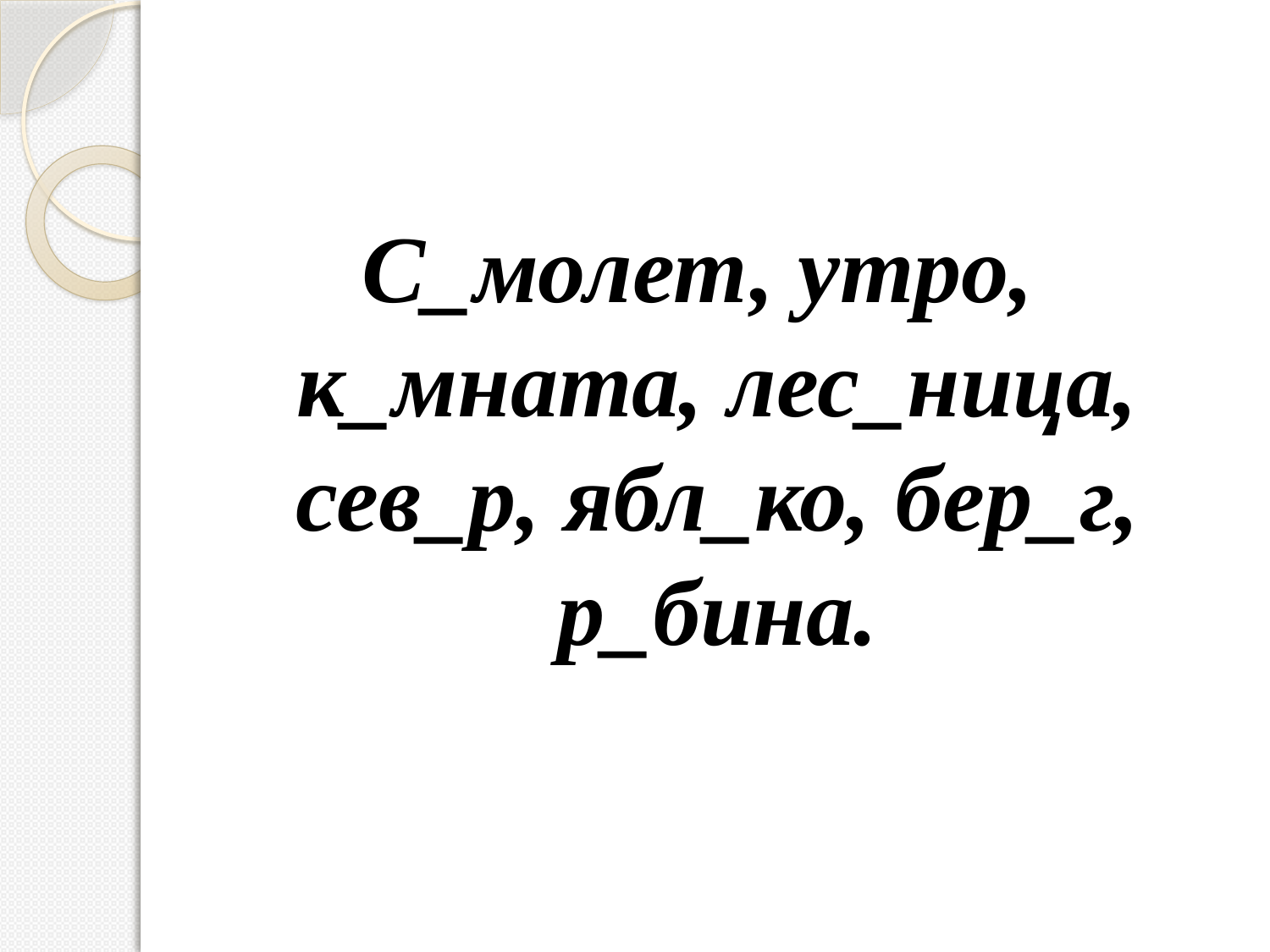

С_молет, утро, к_мната, лес_ница, сев_р, ябл_ко, бер_г, р_бина.